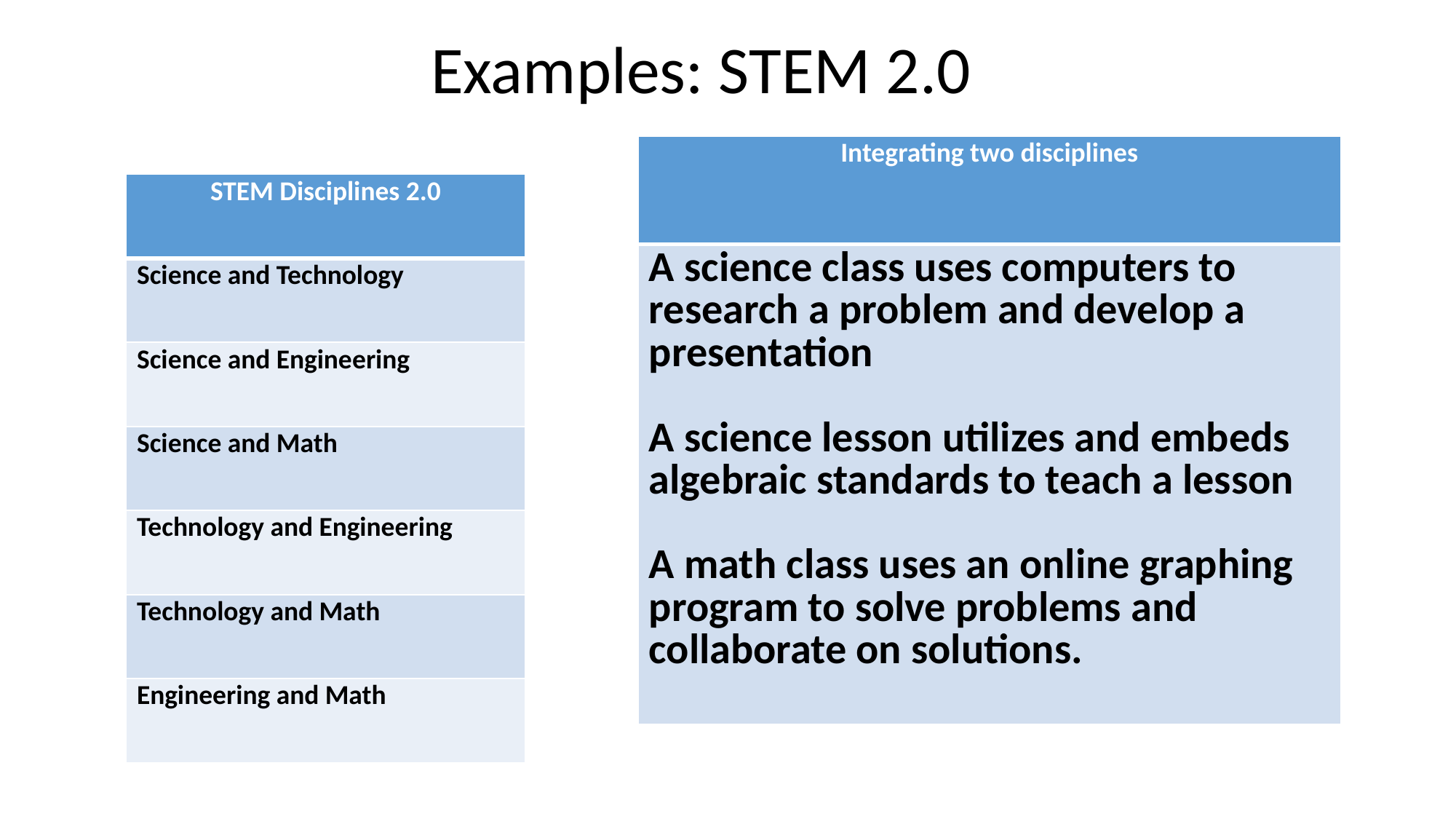

# Examples: STEM 2.0
| Integrating two disciplines |
| --- |
| A science class uses computers to research a problem and develop a presentation A science lesson utilizes and embeds algebraic standards to teach a lesson A math class uses an online graphing program to solve problems and collaborate on solutions. |
| STEM Disciplines 2.0 |
| --- |
| Science and Technology |
| Science and Engineering |
| Science and Math |
| Technology and Engineering |
| Technology and Math |
| Engineering and Math |